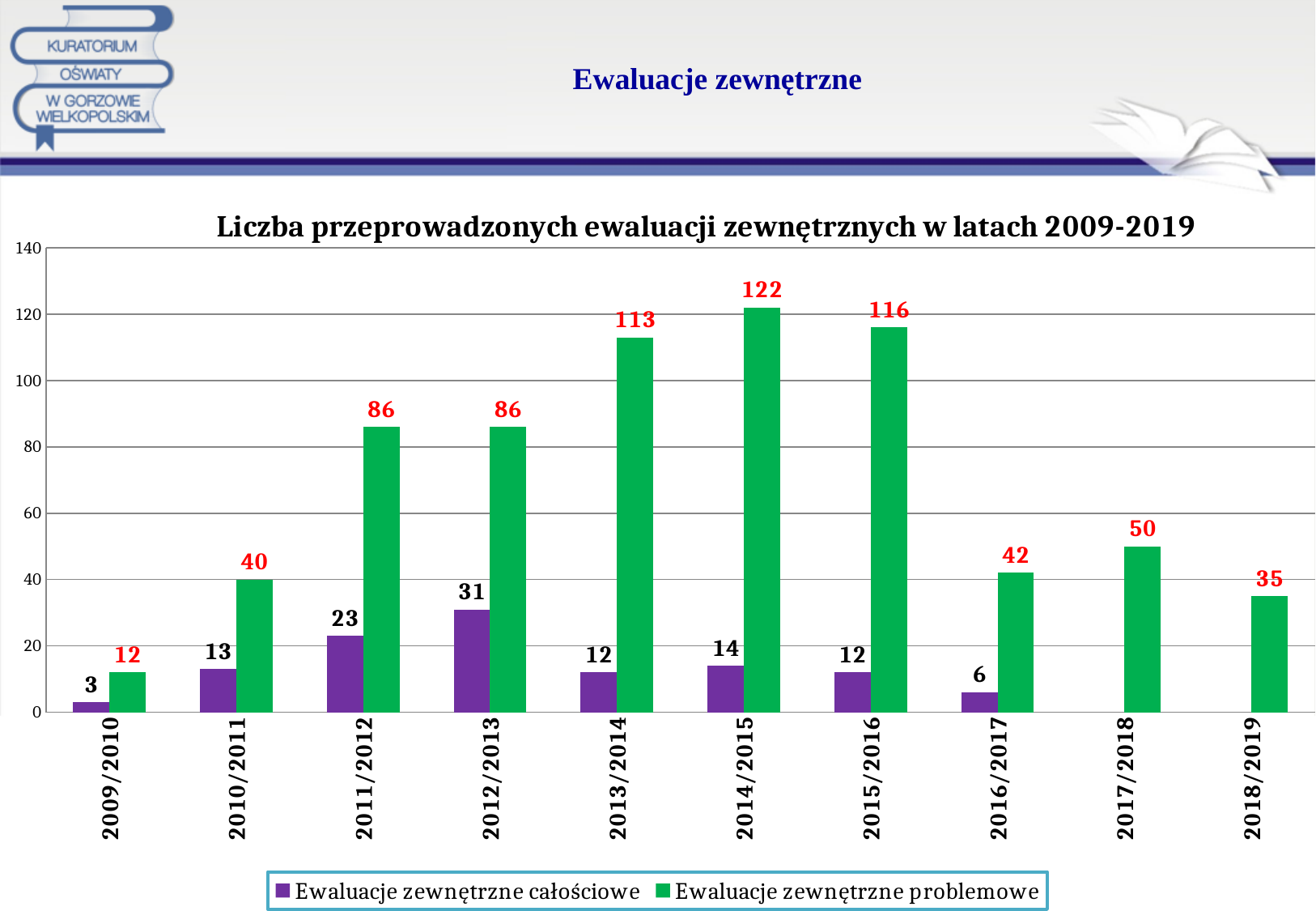

# Ewaluacje zewnętrzne

### Chart: Liczba przeprowadzonych ewaluacji zewnętrznych w latach 2009-2019

| Category | Ewaluacje zewnętrzne całościowe | Ewaluacje zewnętrzne problemowe |
|---|---|---|
| 2009/2010 | 3.0 | 12.0 |
| 2010/2011 | 13.0 | 40.0 |
| 2011/2012 | 23.0 | 86.0 |
| 2012/2013 | 31.0 | 86.0 |
| 2013/2014 | 12.0 | 113.0 |
| 2014/2015 | 14.0 | 122.0 |
| 2015/2016 | 12.0 | 116.0 |
| 2016/2017 | 6.0 | 42.0 |
| 2017/2018 | None | 50.0 |
| 2018/2019 | None | 35.0 |